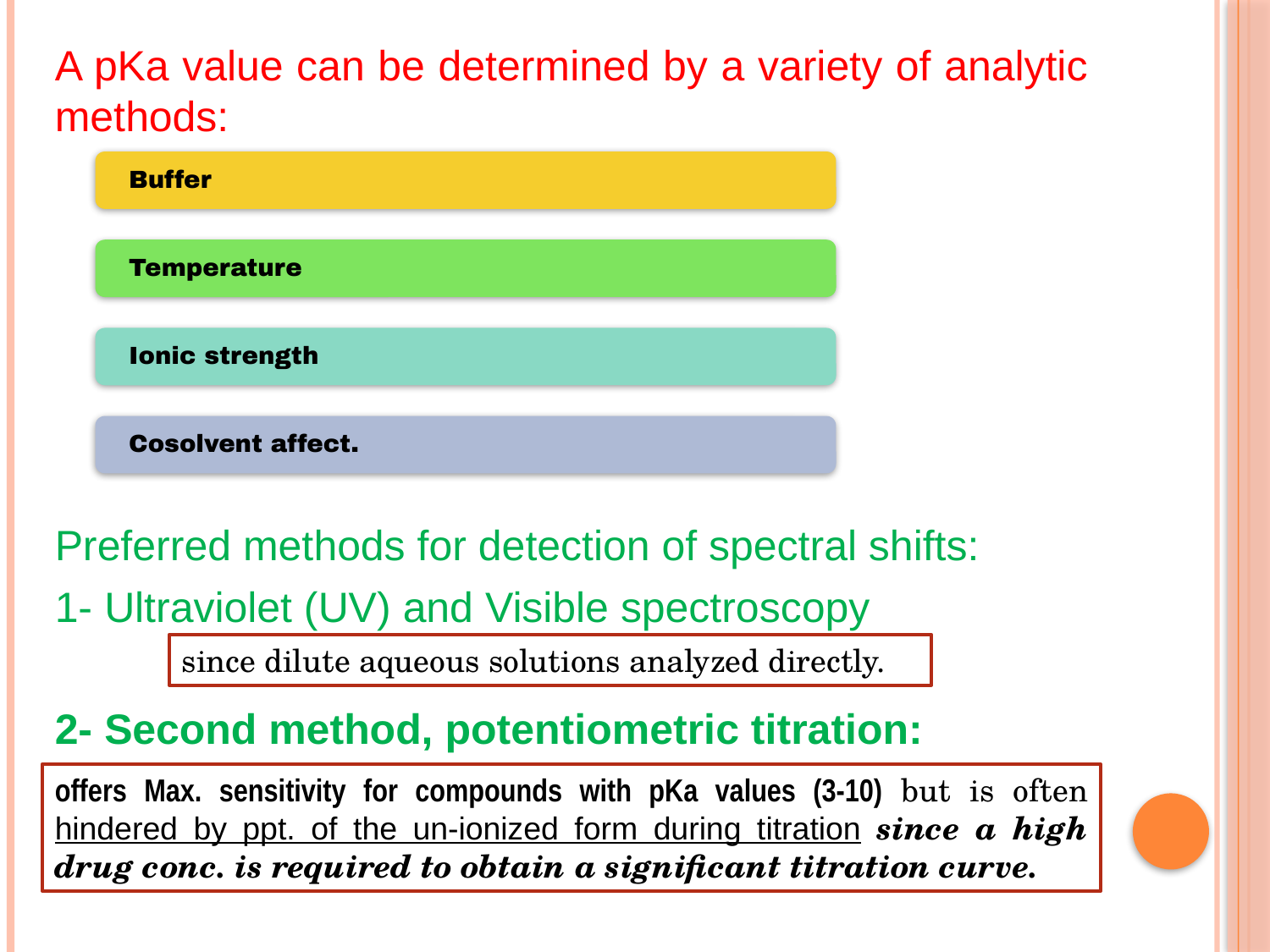

A pKa value can be determined by a variety of analytic methods:

Preferred methods for detection of spectral shifts:
1- Ultraviolet (UV) and Visible spectroscopy

2- Second method, potentiometric titration:

Buffer
Temperature
Ionic strength
Cosolvent affect.
since dilute aqueous solutions analyzed directly.
offers Max. sensitivity for compounds with pKa values (3-10) but is often hindered by ppt. of the un-ionized form during titration since a high drug conc. is required to obtain a significant titration curve.